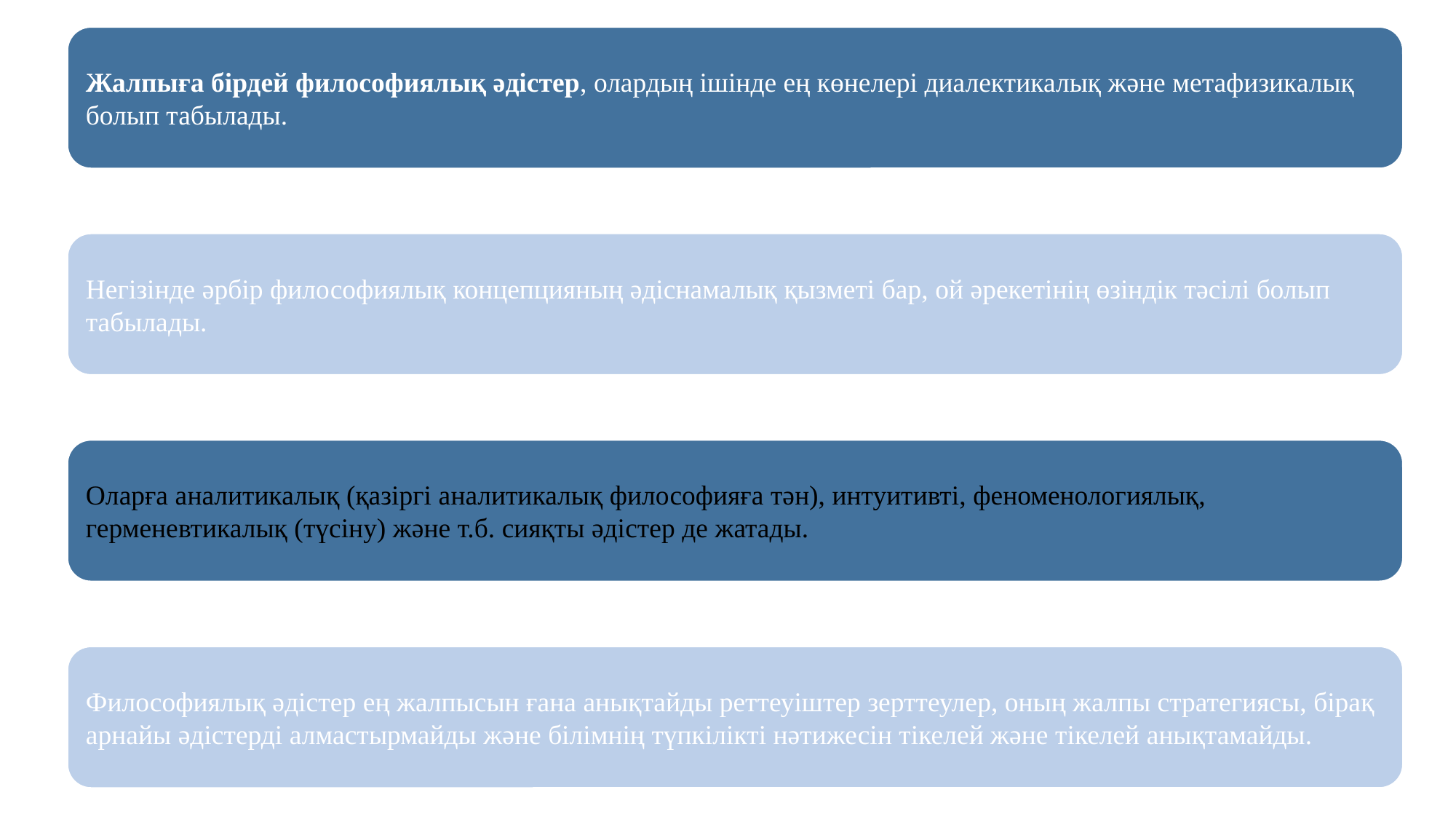

Жалпыға бірдей философиялық әдістер, олардың ішінде ең көнелері диалектикалық және метафизикалық болып табылады.
Негізінде әрбір философиялық концепцияның әдіснамалық қызметі бар, ой әрекетінің өзіндік тәсілі болып табылады.
Оларға аналитикалық (қазіргі аналитикалық философияға тән), интуитивті, феноменологиялық, герменевтикалық (түсіну) және т.б. сияқты әдістер де жатады.
Философиялық әдістер ең жалпысын ғана анықтайды реттеуіштер зерттеулер, оның жалпы стратегиясы, бірақ арнайы әдістерді алмастырмайды және білімнің түпкілікті нәтижесін тікелей және тікелей анықтамайды.